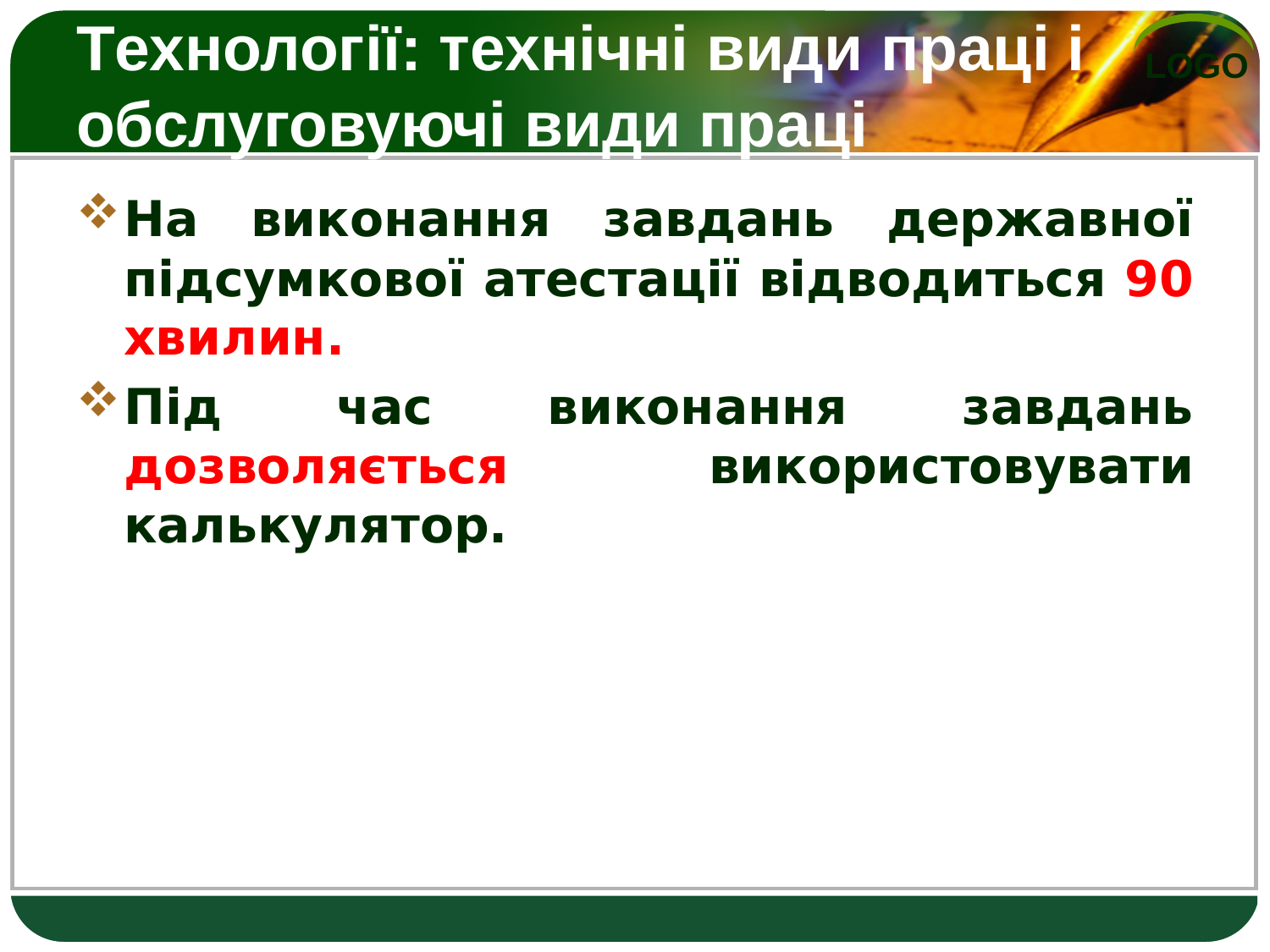

# Технології: технічні види праці і обслуговуючі види праці
На виконання завдань державної підсумкової атестації відводиться 90 хвилин.
Під час виконання завдань дозволяється використовувати калькулятор.